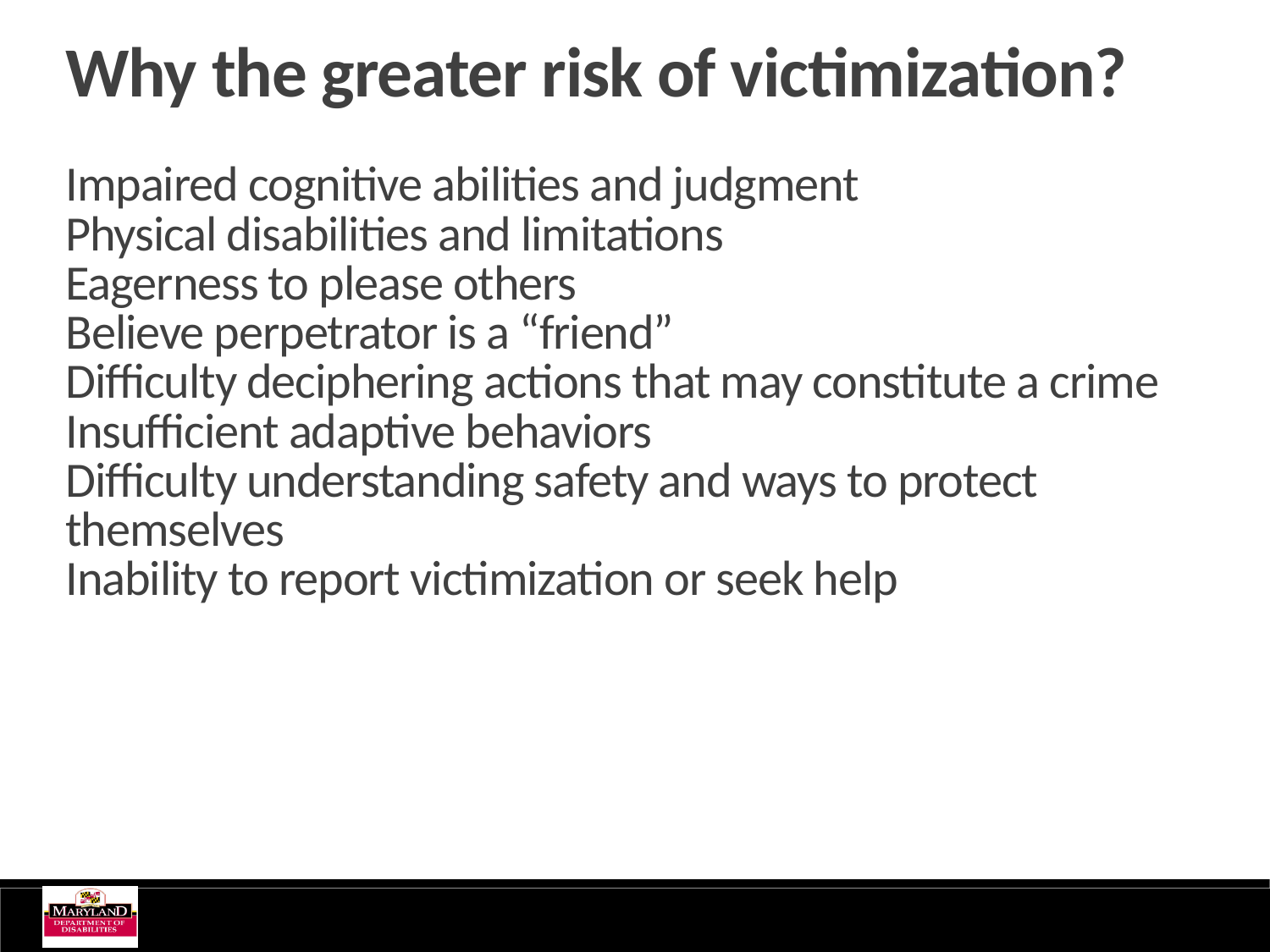

Why the greater risk of victimization?
Impaired cognitive abilities and judgment
Physical disabilities and limitations
Eagerness to please others
Believe perpetrator is a “friend”
Difficulty deciphering actions that may constitute a crime
Insufficient adaptive behaviors
Difficulty understanding safety and ways to protect themselves
Inability to report victimization or seek help